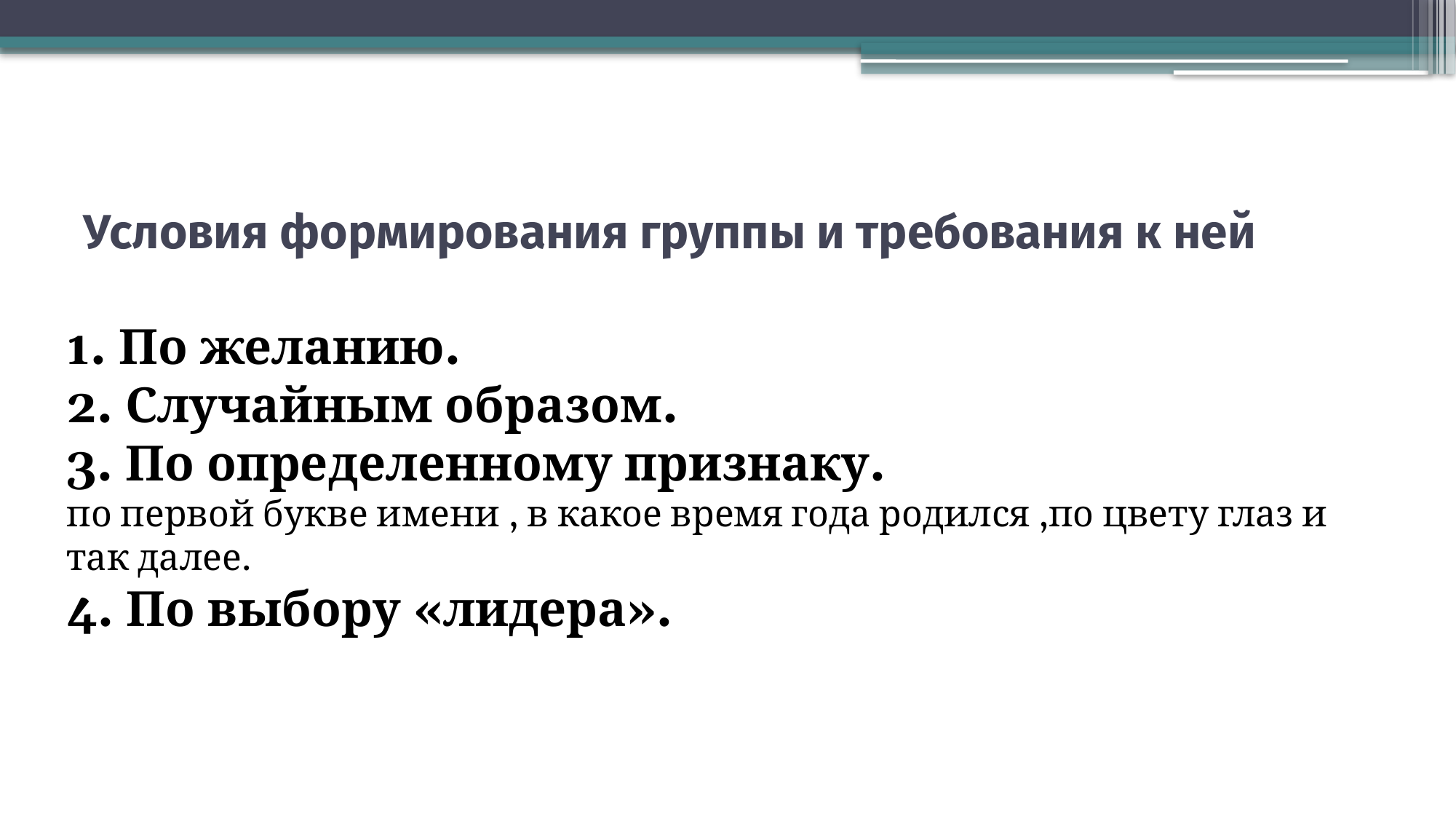

1. По желанию.
2. Случайным образом.
3. По определенному признаку.
по первой букве имени , в какое время года родился ,по цвету глаз и так далее.
4. По выбору «лидера».

# Условия формирования группы и требования к ней